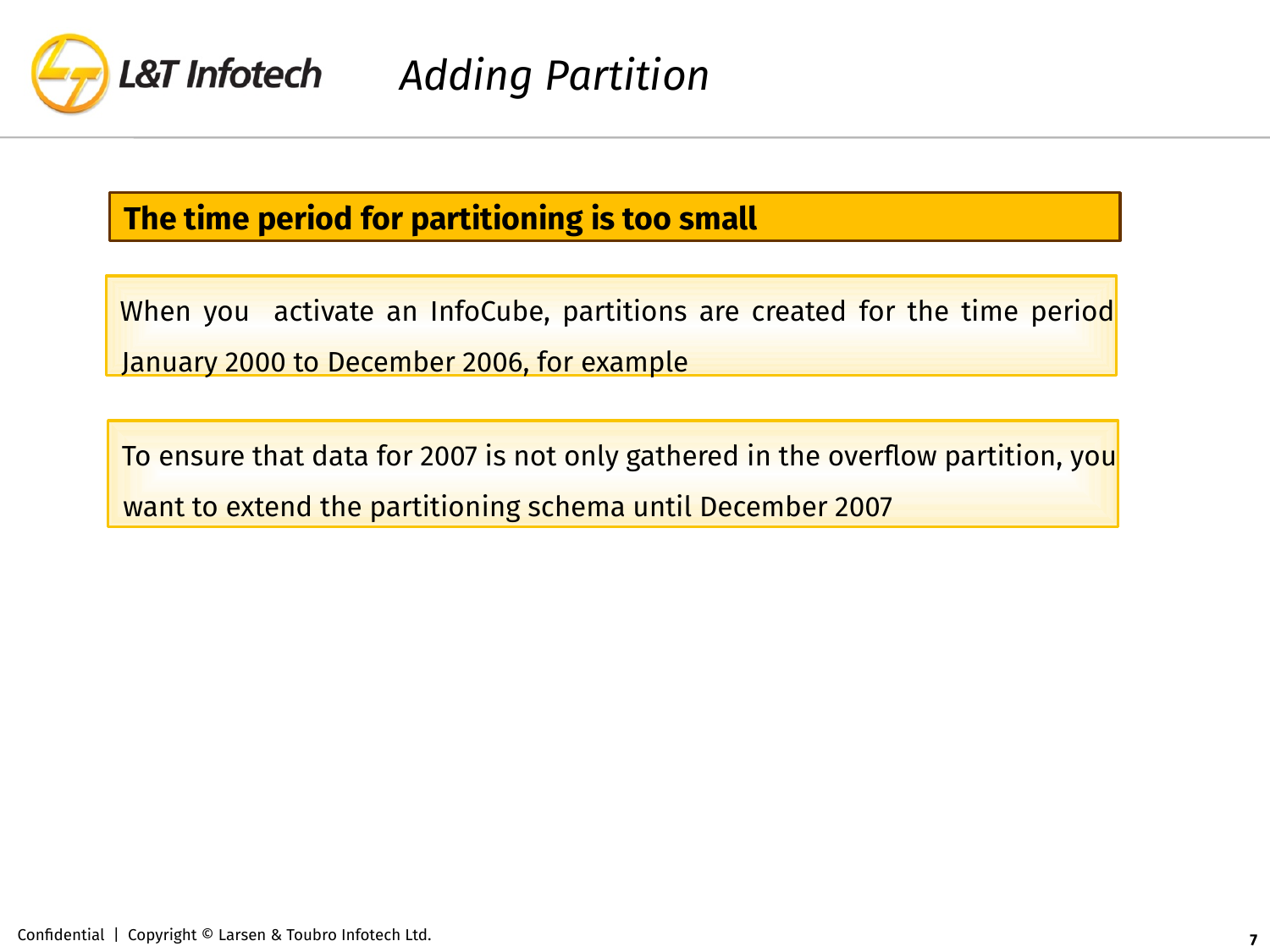

# Adding Partition
The time period for partitioning is too small
When you  activate an InfoCube, partitions are created for the time period January 2000 to December 2006, for example
To ensure that data for 2007 is not only gathered in the overflow partition, you want to extend the partitioning schema until December 2007

Confidential  |  Copyright © Larsen & Toubro Infotech Ltd.
7